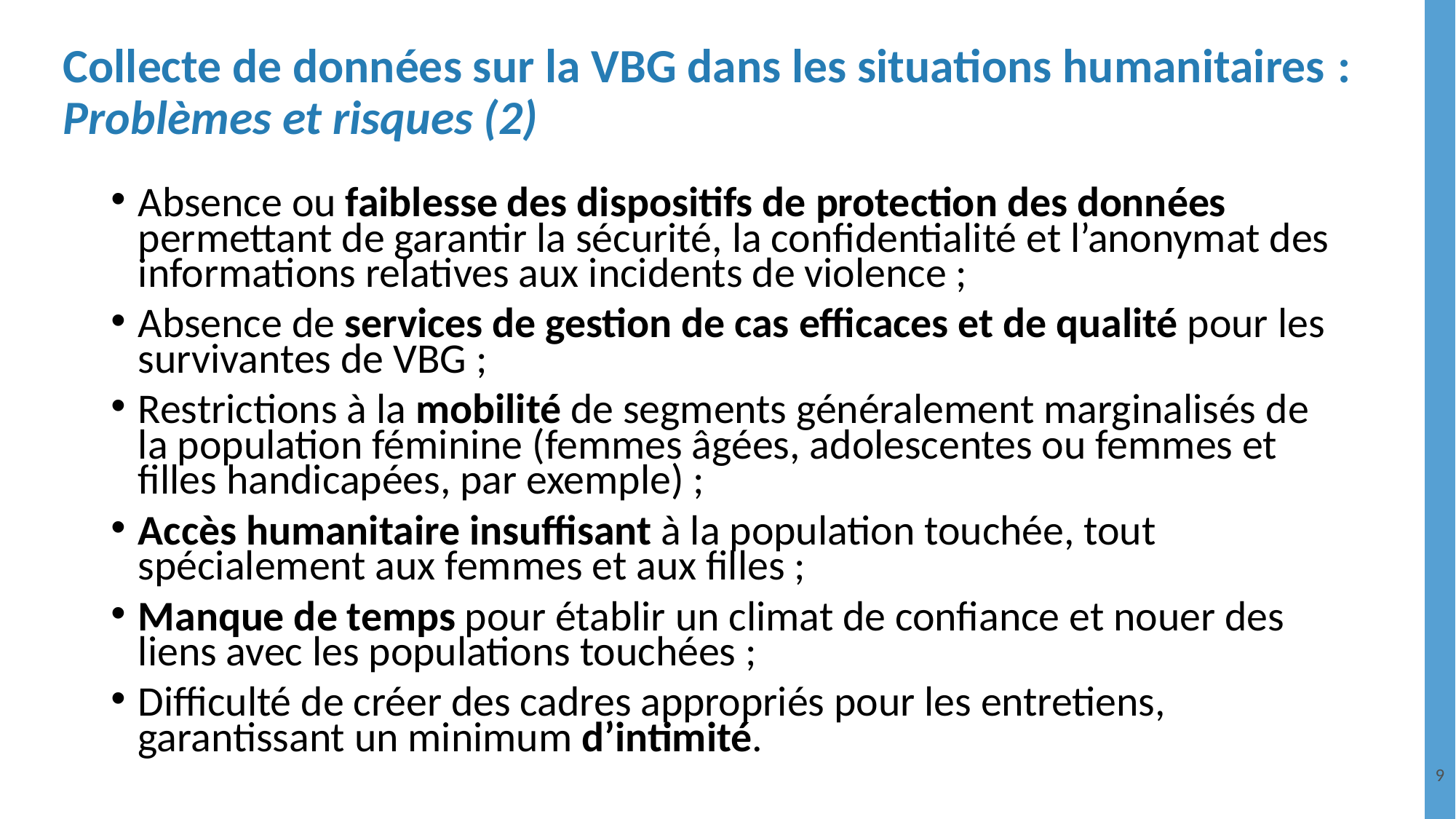

# Collecte de données sur la VBG dans les situations humanitaires : Problèmes et risques (2)
Absence ou faiblesse des dispositifs de protection des données permettant de garantir la sécurité, la confidentialité et l’anonymat des informations relatives aux incidents de violence ;
Absence de services de gestion de cas efficaces et de qualité pour les survivantes de VBG ;
Restrictions à la mobilité de segments généralement marginalisés de la population féminine (femmes âgées, adolescentes ou femmes et filles handicapées, par exemple) ;
Accès humanitaire insuffisant à la population touchée, tout spécialement aux femmes et aux filles ;
Manque de temps pour établir un climat de confiance et nouer des liens avec les populations touchées ;
Difficulté de créer des cadres appropriés pour les entretiens, garantissant un minimum d’intimité.